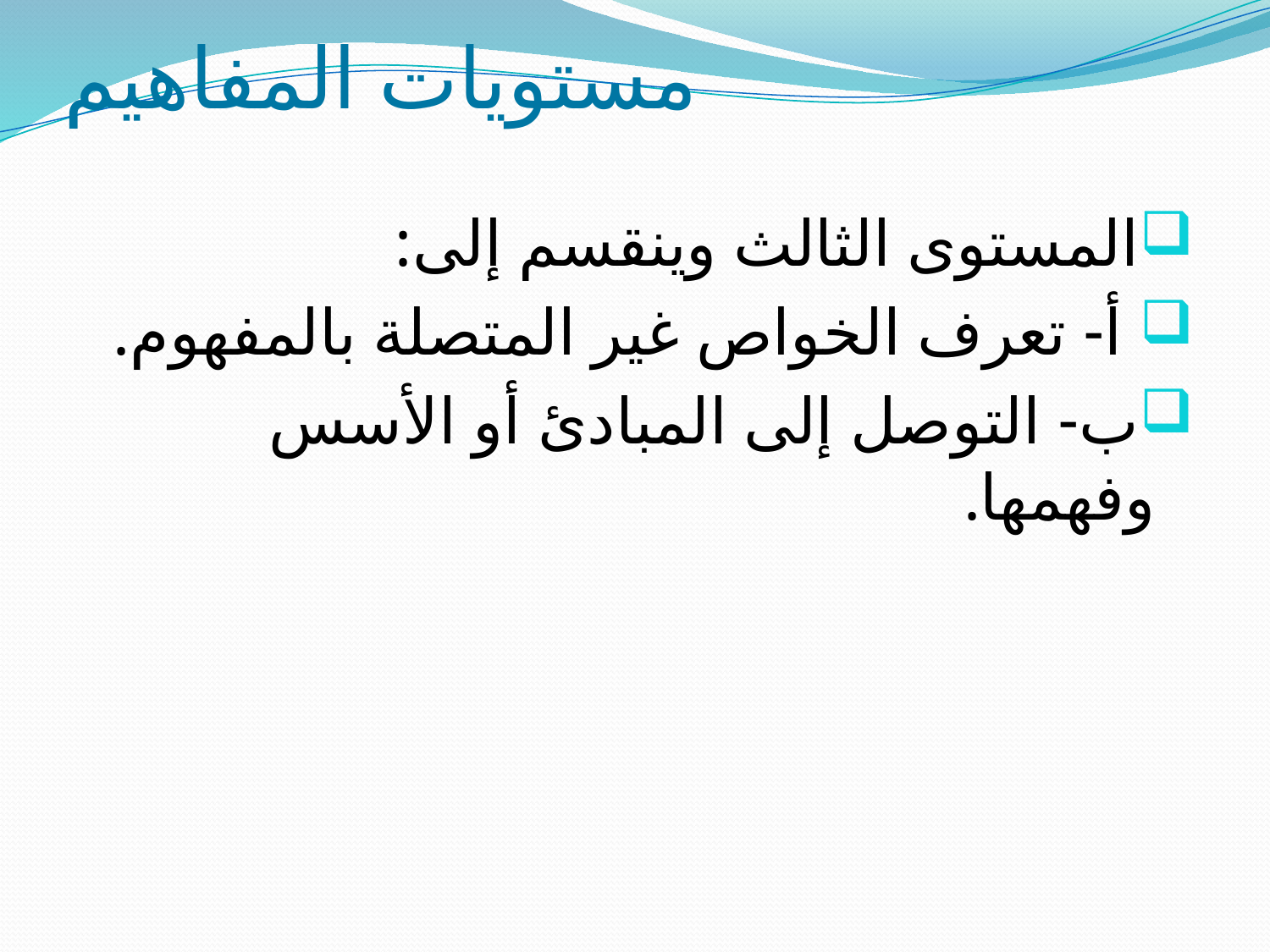

# مستويات المفاهيم
المستوى الثالث وينقسم إلى:
 أ- تعرف الخواص غير المتصلة بالمفهوم.
ب- التوصل إلى المبادئ أو الأسس وفهمها.